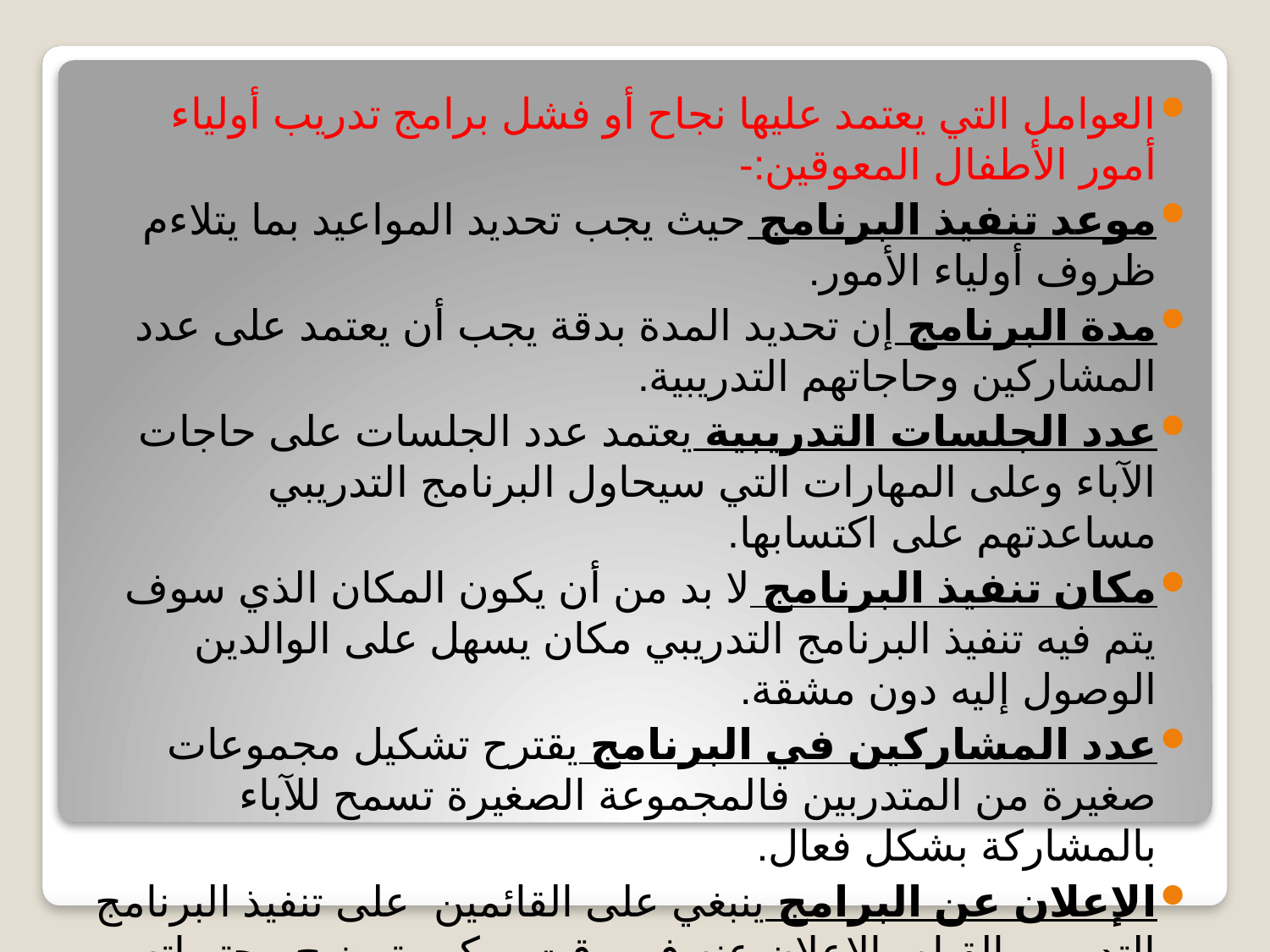

العوامل التي يعتمد عليها نجاح أو فشل برامج تدريب أولياء أمور الأطفال المعوقين:-
موعد تنفيذ البرنامج حيث يجب تحديد المواعيد بما يتلاءم ظروف أولياء الأمور.
مدة البرنامج إن تحديد المدة بدقة يجب أن يعتمد على عدد المشاركين وحاجاتهم التدريبية.
عدد الجلسات التدريبية يعتمد عدد الجلسات على حاجات الآباء وعلى المهارات التي سيحاول البرنامج التدريبي مساعدتهم على اكتسابها.
مكان تنفيذ البرنامج لا بد من أن يكون المكان الذي سوف يتم فيه تنفيذ البرنامج التدريبي مكان يسهل على الوالدين الوصول إليه دون مشقة.
عدد المشاركين في البرنامج يقترح تشكيل مجموعات صغيرة من المتدربين فالمجموعة الصغيرة تسمح للآباء بالمشاركة بشكل فعال.
الإعلان عن البرامج ينبغي على القائمين  على تنفيذ البرنامج التدريبي القيام بالإعلان عنه في وقت مبكر وتوضيح محتوياته وأهدافه والأشخاص المسئولين عن تنفيذه.